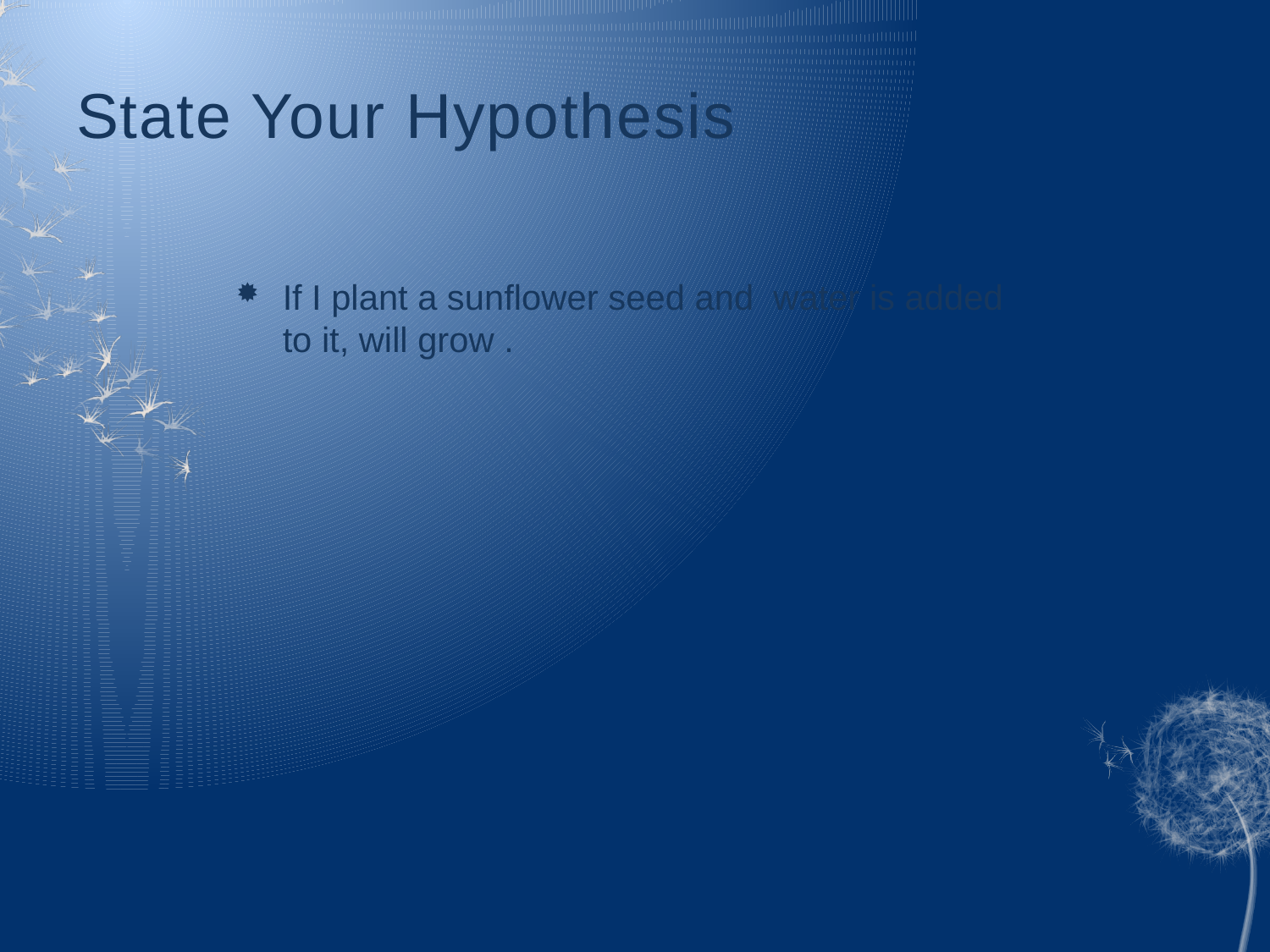

# State Your Hypothesis
If I plant a sunflower seed and  water is added to it, will grow .